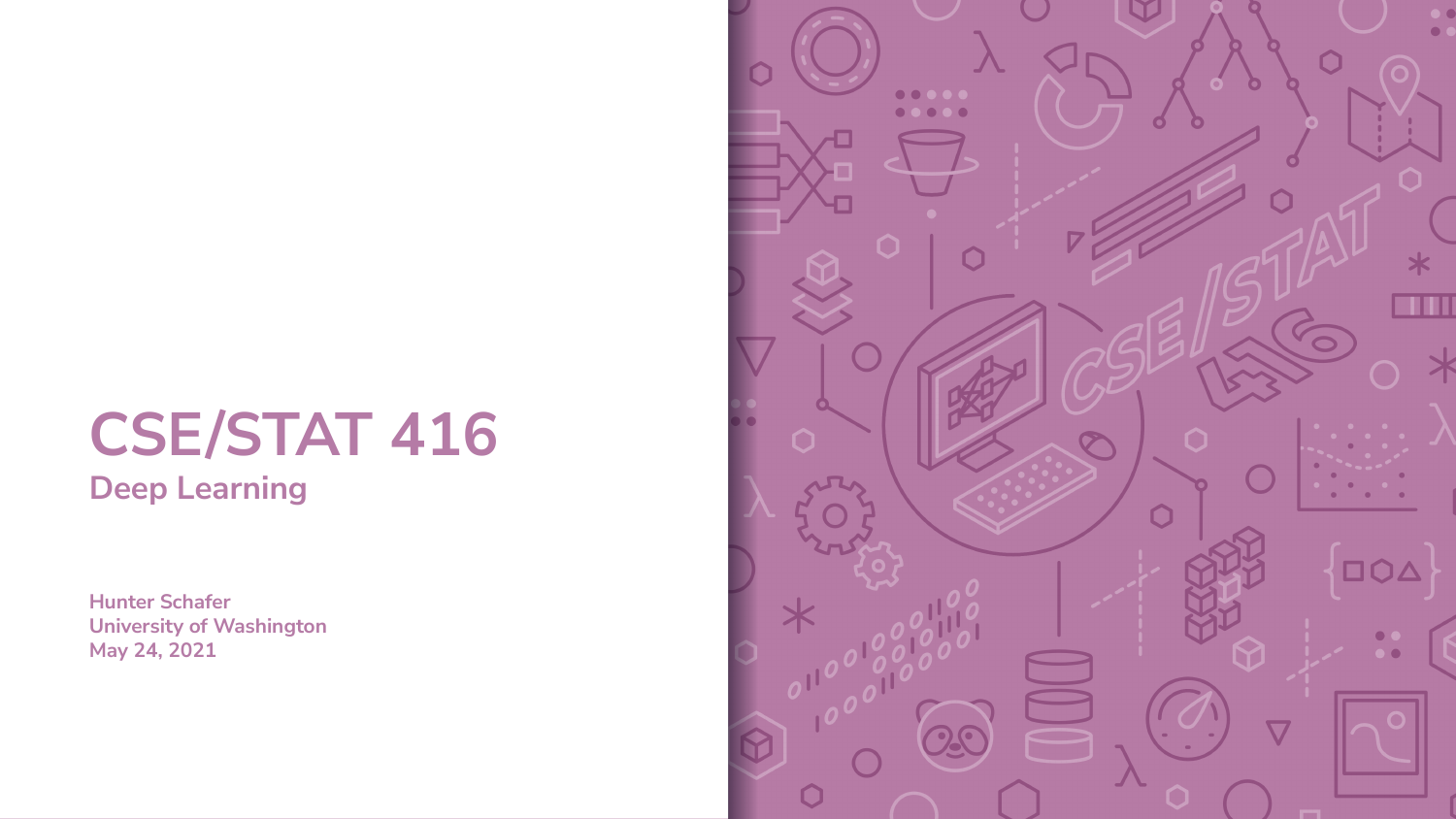

# CSE/STAT 416 Deep Learning Hunter Schafer University of Washington May 24, 2021